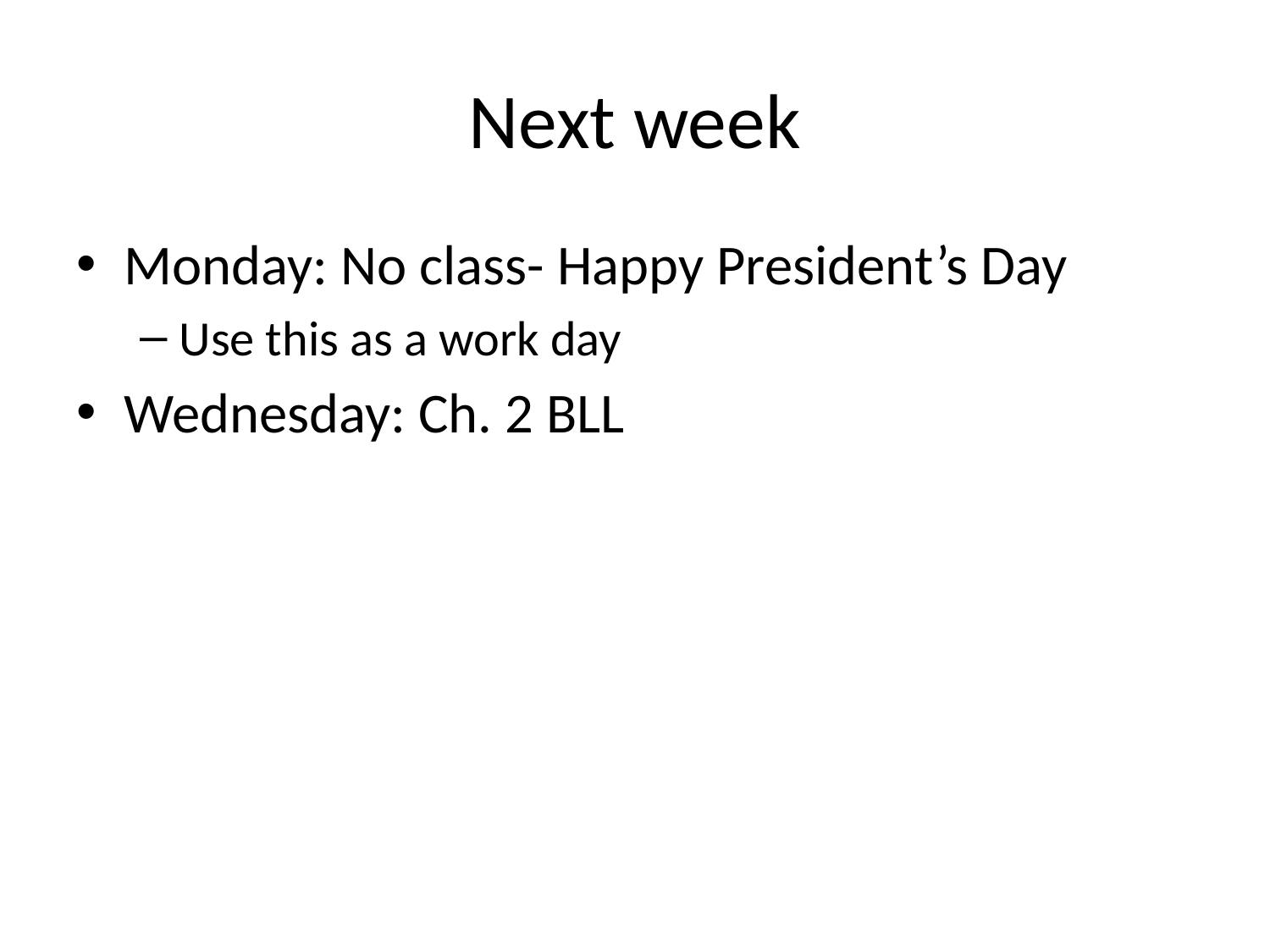

# Next week
Monday: No class- Happy President’s Day
Use this as a work day
Wednesday: Ch. 2 BLL